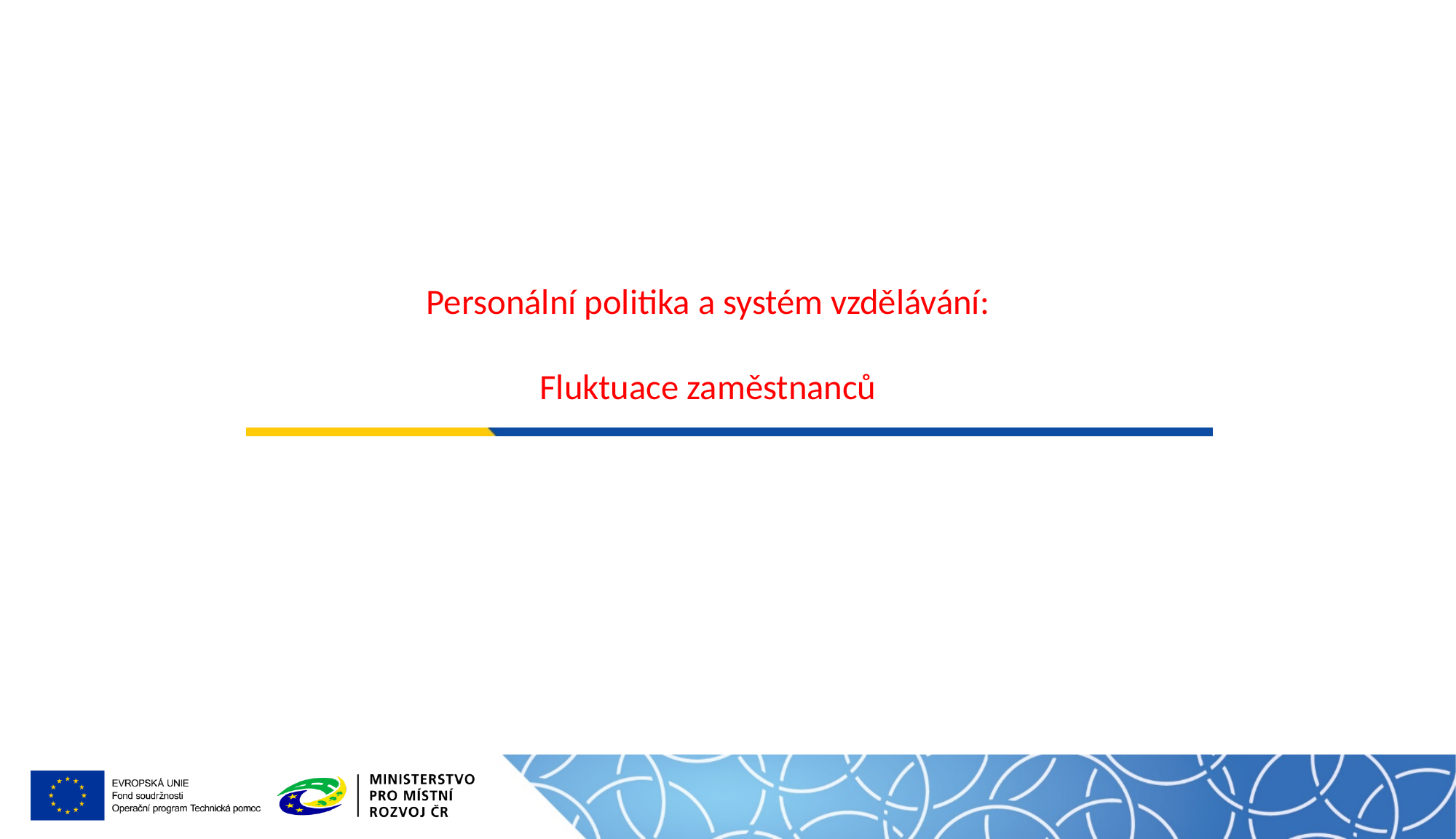

# Personální politika a systém vzdělávání: Fluktuace zaměstnanců